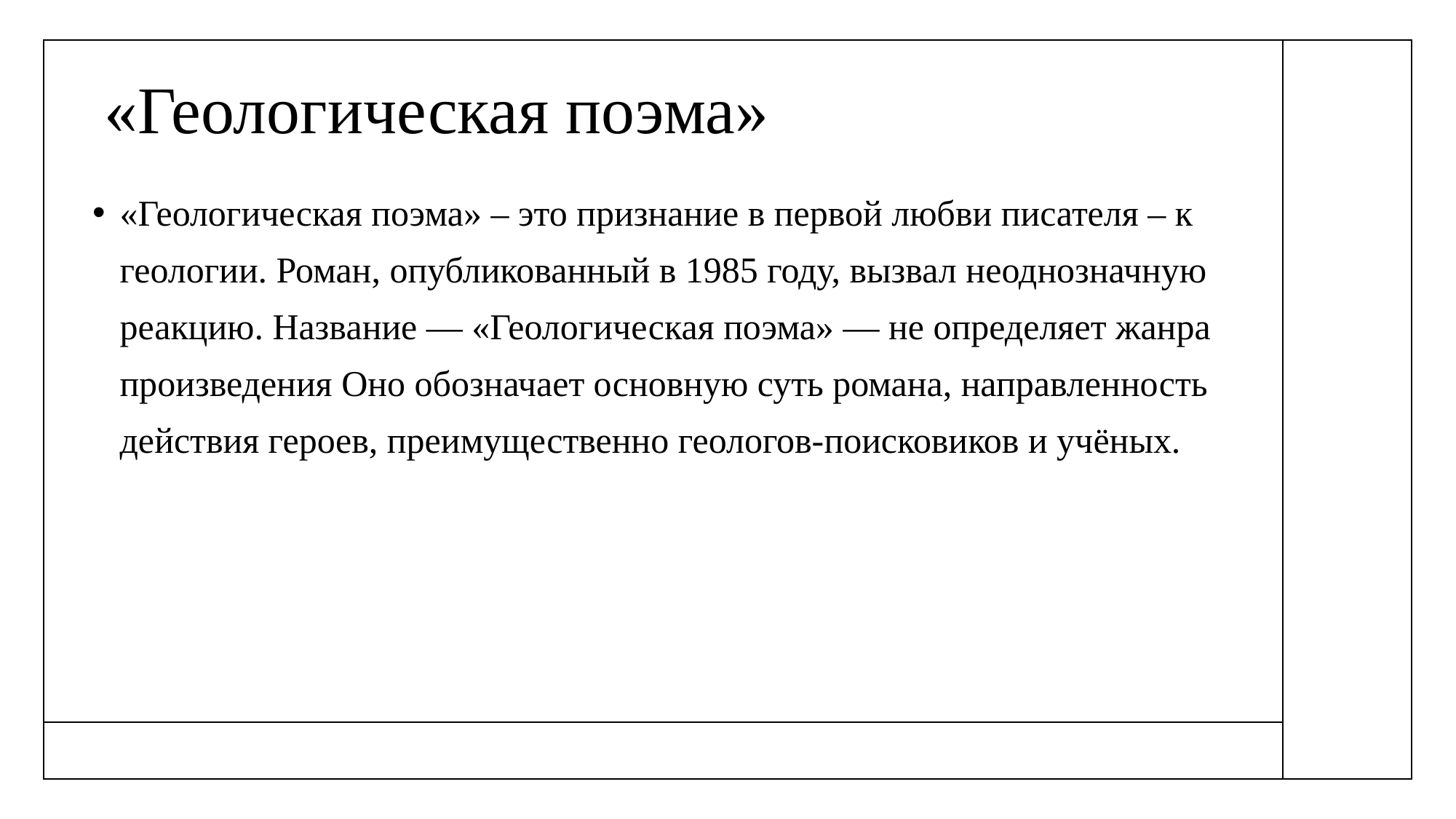

# «Геологическая поэма»
«Геологическая поэма» – это признание в первой любви писателя – к геологии. Роман, опубликованный в 1985 году, вызвал неоднозначную реакцию. Название — «Геологическая поэма» — не определяет жанра произведения Оно обозначает основную суть романа, направленность действия героев, преимущественно геологов-поисковиков и учёных.